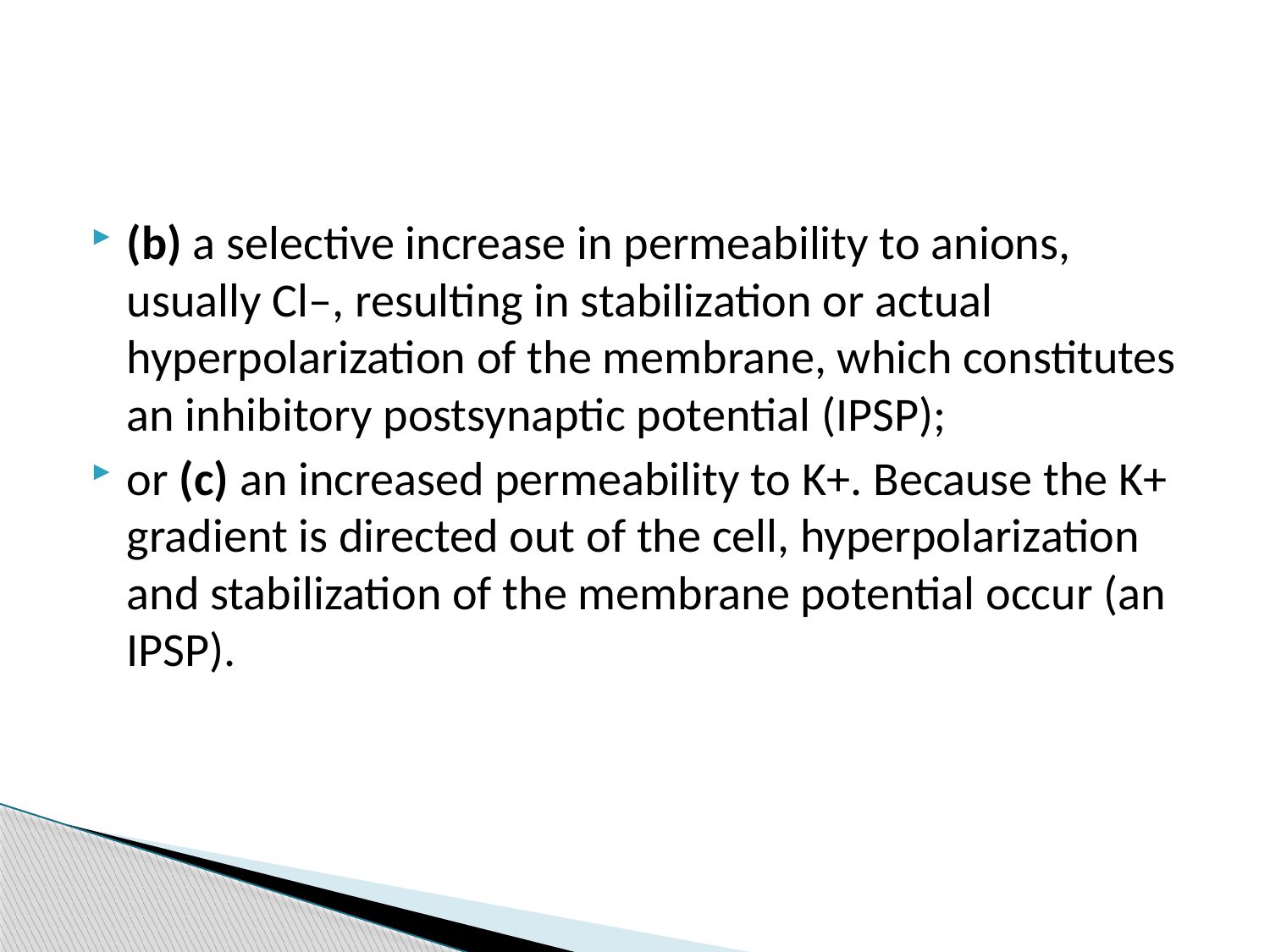

(b) a selective increase in permeability to anions, usually Cl–, resulting in stabilization or actual hyperpolarization of the membrane, which constitutes an inhibitory postsynaptic potential (IPSP);
or (c) an increased permeability to K+. Because the K+ gradient is directed out of the cell, hyperpolarization and stabilization of the membrane potential occur (an IPSP).